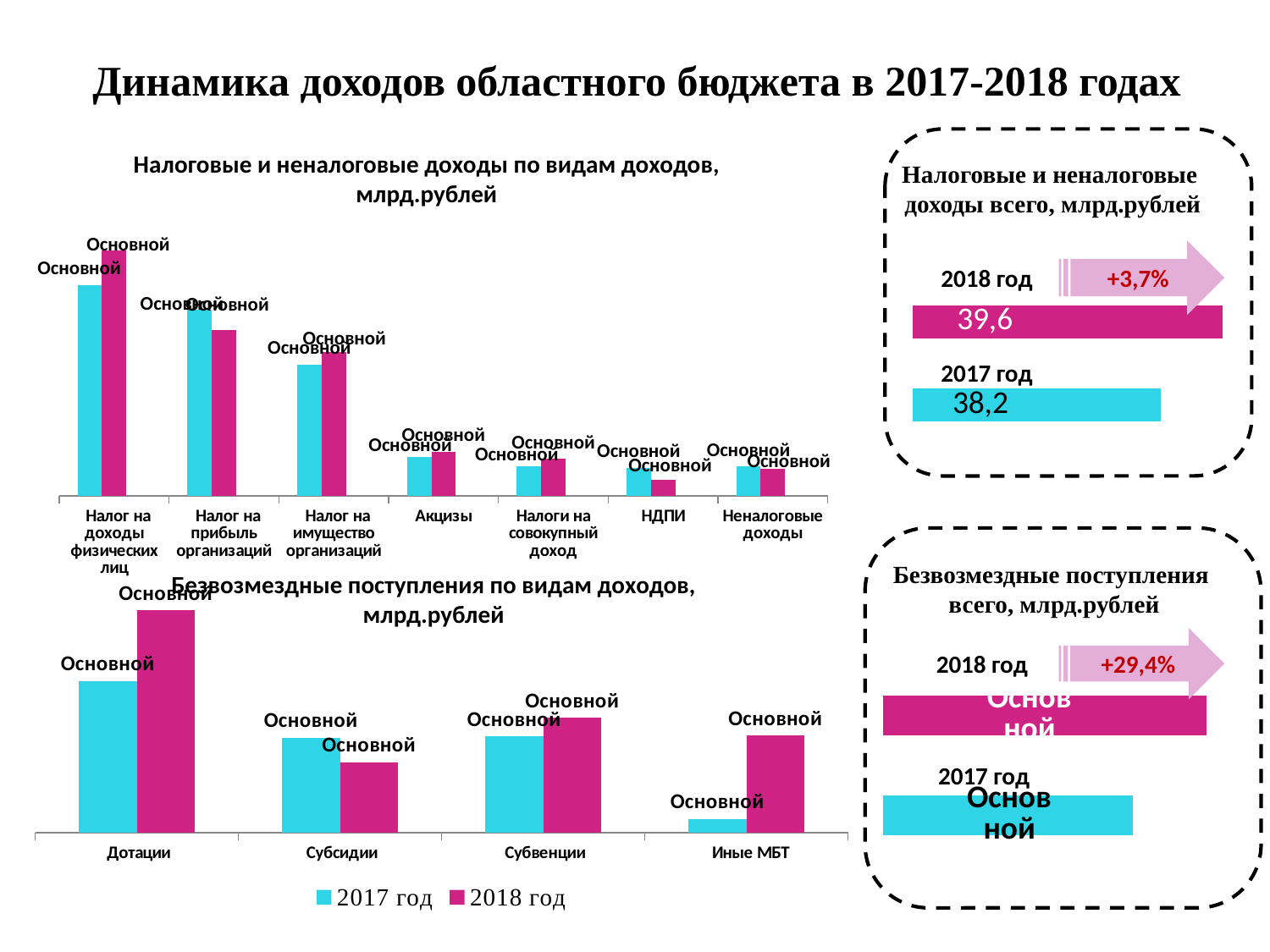

Динамика доходов областного бюджета в 2017-2018 годах

Налоговые и неналоговые доходы по видам доходов, млрд.рублей
Налоговые и неналоговые
доходы всего, млрд.рублей

### Chart

| Category | 2017 год | 2018 год | Ряд 3 |
|---|---|---|---|
|   Налог на доходы физических лиц | 11.93 | 13.893963354710001 | None |
|   Налог на прибыль организаций | 10.54 | 9.37415148631 | None |
|   Налог на имущество организаций | 7.430000000000002 | 8.147147644279999 | None |
| Акцизы | 2.22 | 2.50202881294 | None |
| Налоги на совокупный доход | 1.690000000000001 | 2.1039246323400023 | None |
| НДПИ | 1.59 | 0.88368456647 | None |
| Неналоговые доходы | 1.6500000000000001 | 1.5396111901599987 | None |
+3,7%
2018 год

### Chart

| Category | Ряд 1 |
|---|---|
| 2017 год, всего | 4.0 |
| 2018 год всего | 5.0 |
2017 год

Безвозмездные поступления
всего, млрд.рублей
Безвозмездные поступления по видам доходов, млрд.рублей

### Chart

| Category | 2017 год | 2018 год |
|---|---|---|
|   Дотации  | 4.1611625000000005 | 6.105111899999992 |
|   Субсидии  | 2.6128056498099976 | 1.940000000000001 |
|   Субвенции  | 2.6471316143500023 | 3.1568036839399976 |
|   Иные МБТ | 0.3729936499000003 | 2.6643095133 |
+29,4%

### Chart

| Category | Ряд 1 |
|---|---|
| 2017 г | 10.9 |
| 2018 г. | 14.1 |
2018 год
2017 год